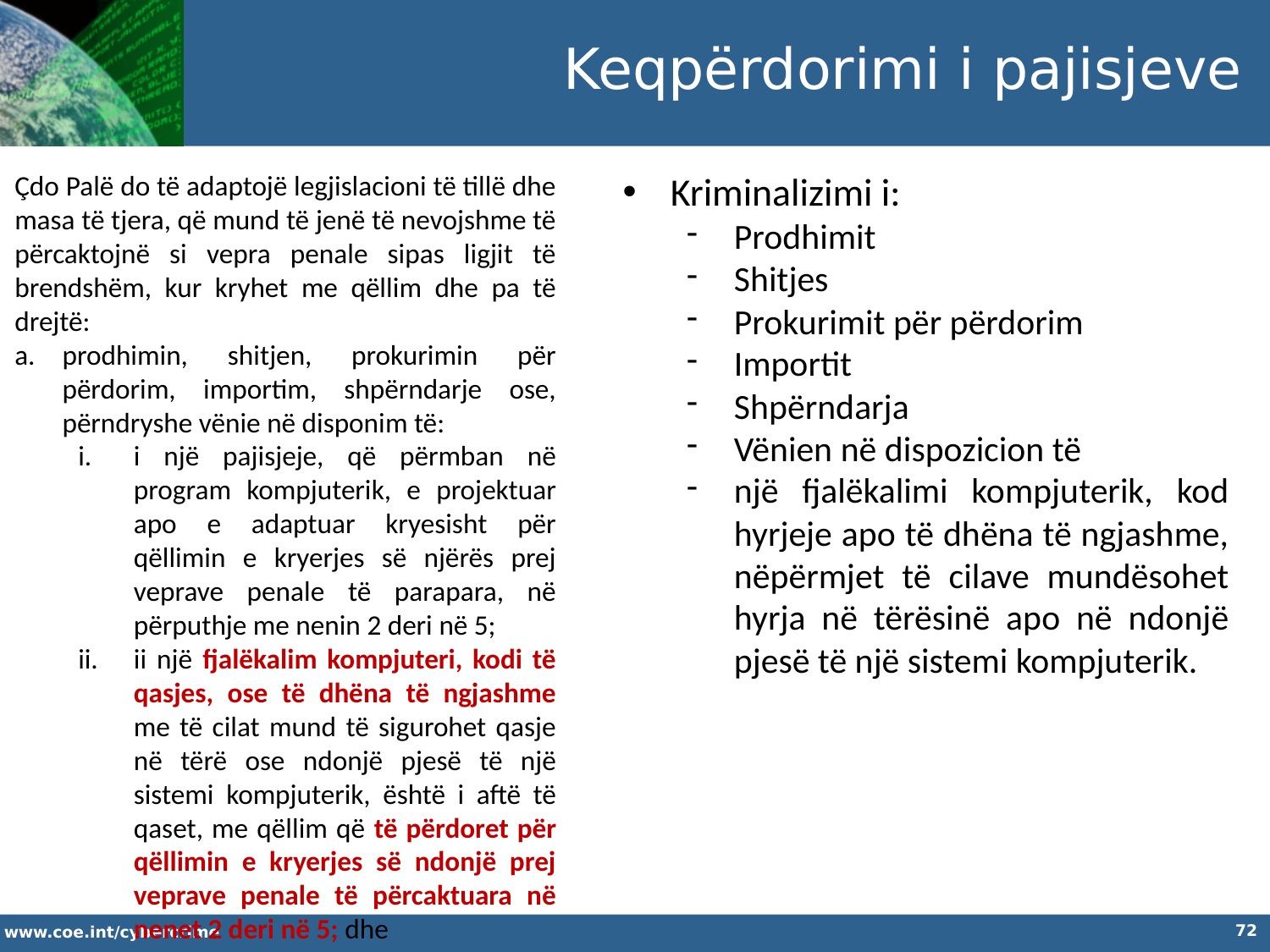

Keqpërdorimi i pajisjeve
Çdo Palë do të adaptojë legjislacioni të tillë dhe masa të tjera, që mund të jenë të nevojshme të përcaktojnë si vepra penale sipas ligjit të brendshëm, kur kryhet me qëllim dhe pa të drejtë:
prodhimin, shitjen, prokurimin për përdorim, importim, shpërndarje ose, përndryshe vënie në disponim të:
i një pajisjeje, që përmban në program kompjuterik, e projektuar apo e adaptuar kryesisht për qëllimin e kryerjes së njërës prej veprave penale të parapara, në përputhje me nenin 2 deri në 5;
ii një fjalëkalim kompjuteri, kodi të qasjes, ose të dhëna të ngjashme me të cilat mund të sigurohet qasje në tërë ose ndonjë pjesë të një sistemi kompjuterik, është i aftë të qaset, me qëllim që të përdoret për qëllimin e kryerjes së ndonjë prej veprave penale të përcaktuara në nenet 2 deri në 5; dhe
Kriminalizimi i:
Prodhimit
Shitjes
Prokurimit për përdorim
Importit
Shpërndarja
Vënien në dispozicion të
një fjalëkalimi kompjuterik, kod hyrjeje apo të dhëna të ngjashme, nëpërmjet të cilave mundësohet hyrja në tërësinë apo në ndonjë pjesë të një sistemi kompjuterik.